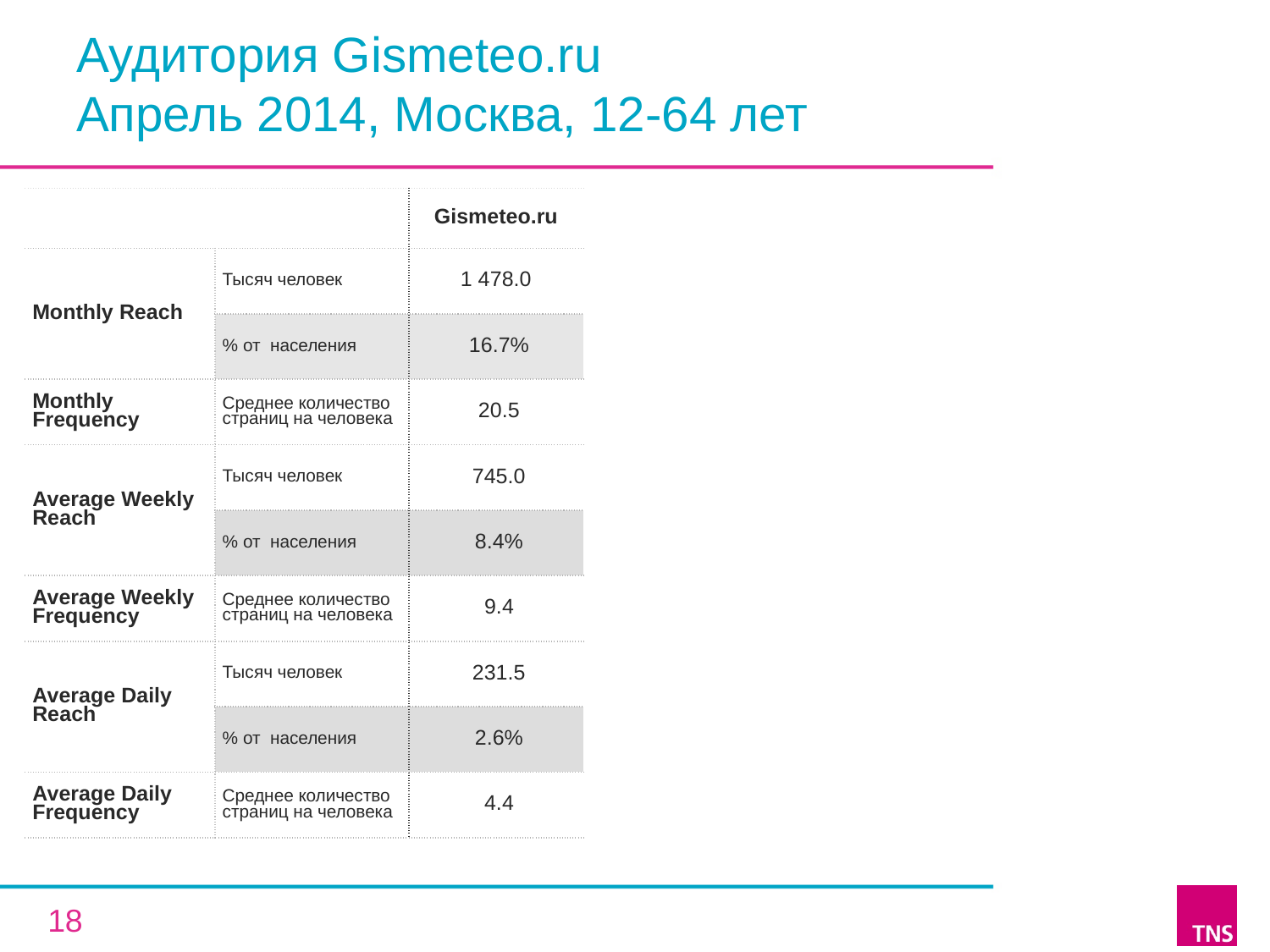

# Аудитория Gismeteo.ru Апрель 2014, Москва, 12-64 лет
|  |  | Gismeteo.ru |
| --- | --- | --- |
| Monthly Reach | Тысяч человек | 1 478.0 |
|  | % от населения | 16.7% |
| Monthly Frequency | Среднее количество страниц на человека | 20.5 |
| Average Weekly Reach | Тысяч человек | 745.0 |
|  | % от населения | 8.4% |
| Average Weekly Frequency | Среднее количество страниц на человека | 9.4 |
| Average Daily Reach | Тысяч человек | 231.5 |
|  | % от населения | 2.6% |
| Average Daily Frequency | Среднее количество страниц на человека | 4.4 |

18